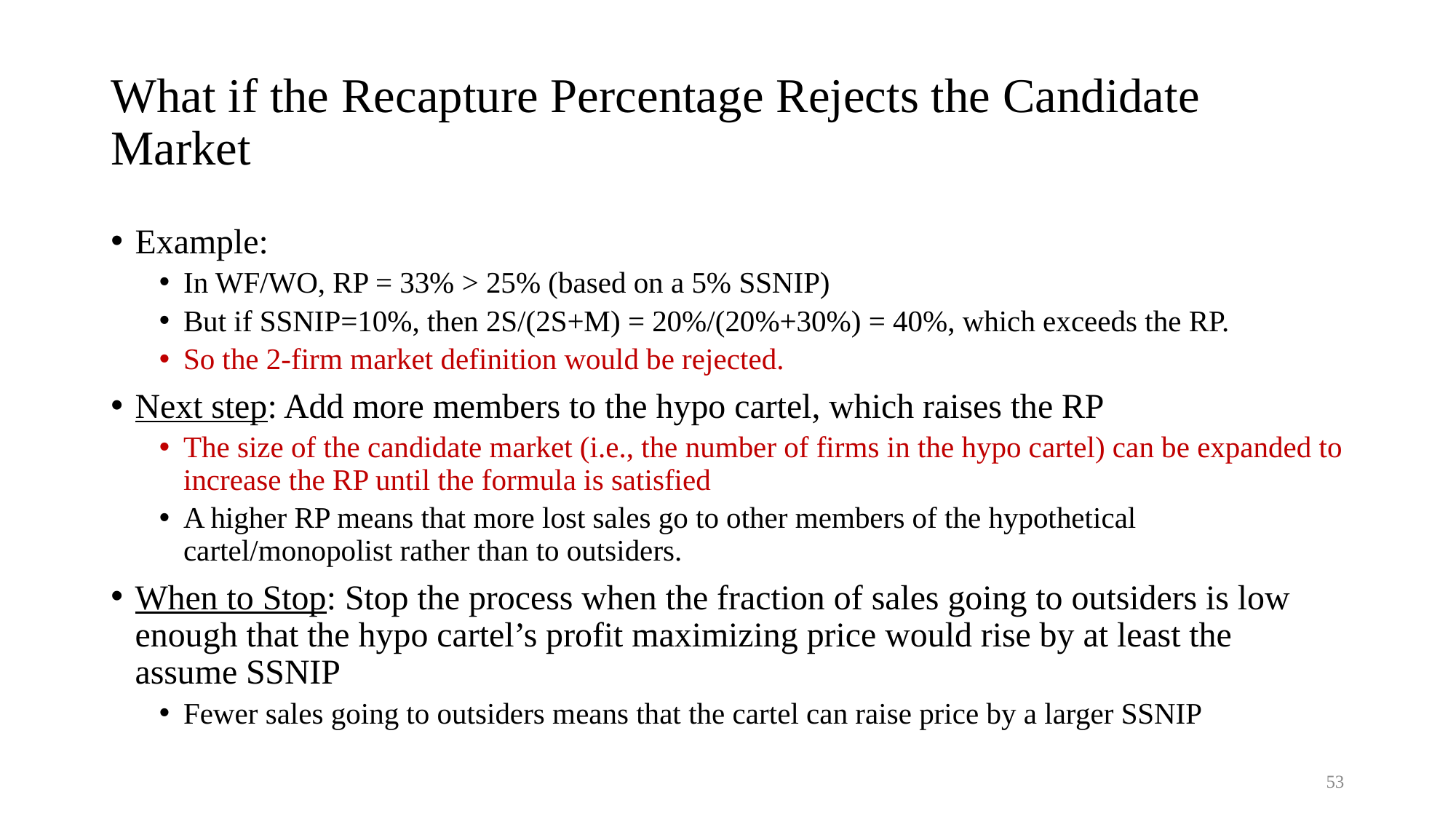

# What if the Recapture Percentage Rejects the Candidate Market
Example:
In WF/WO, RP = 33% > 25% (based on a 5% SSNIP)
But if SSNIP=10%, then 2S/(2S+M) = 20%/(20%+30%) = 40%, which exceeds the RP.
So the 2-firm market definition would be rejected.
Next step: Add more members to the hypo cartel, which raises the RP
The size of the candidate market (i.e., the number of firms in the hypo cartel) can be expanded to increase the RP until the formula is satisfied
A higher RP means that more lost sales go to other members of the hypothetical cartel/monopolist rather than to outsiders.
When to Stop: Stop the process when the fraction of sales going to outsiders is low enough that the hypo cartel’s profit maximizing price would rise by at least the assume SSNIP
Fewer sales going to outsiders means that the cartel can raise price by a larger SSNIP

53